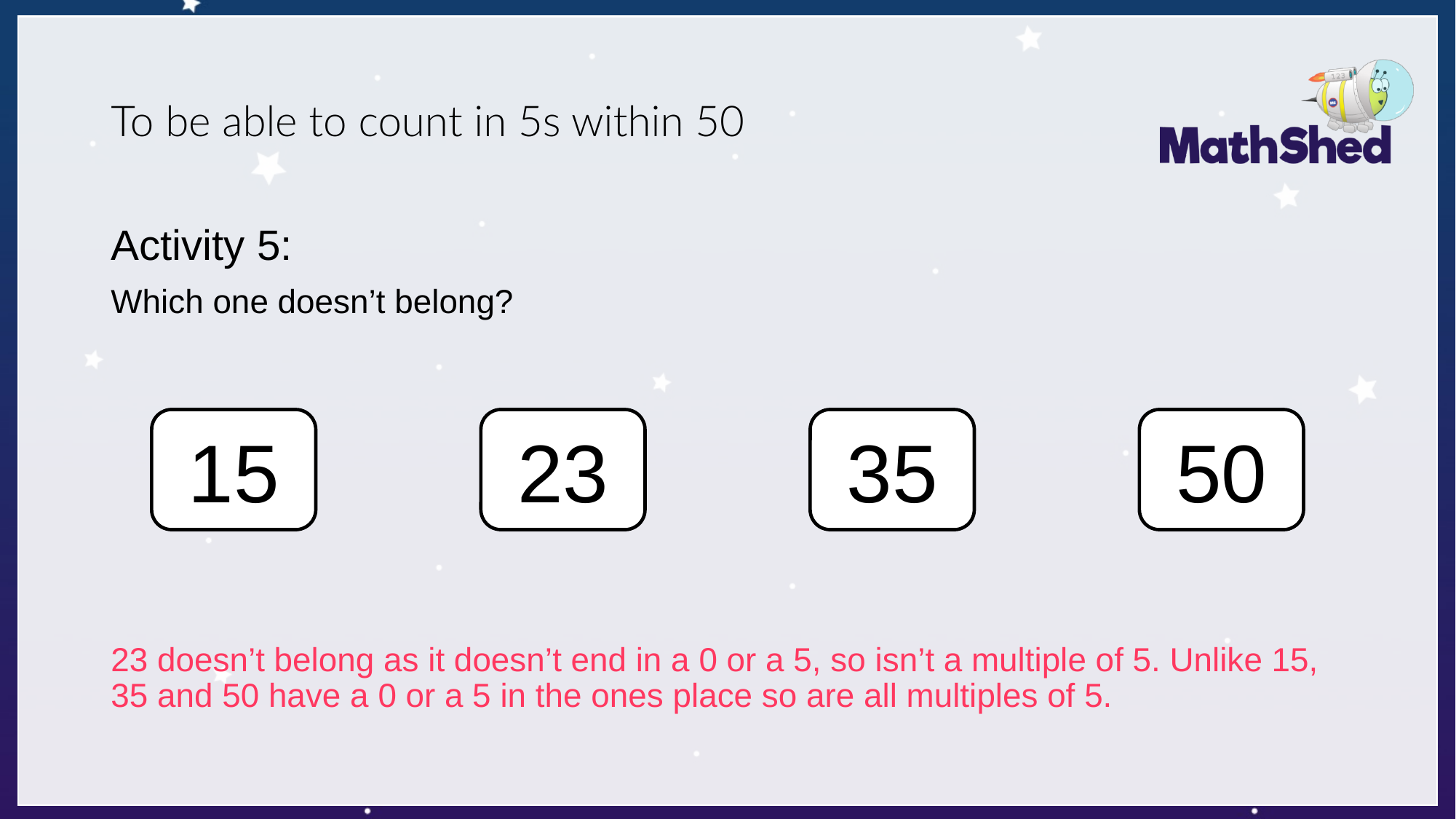

# To be able to count in 5s within 50
Activity 5:
Which one doesn’t belong?

23 doesn’t belong as it doesn’t end in a 0 or a 5, so isn’t a multiple of 5. Unlike 15, 35 and 50 have a 0 or a 5 in the ones place so are all multiples of 5.
50
15
23
35